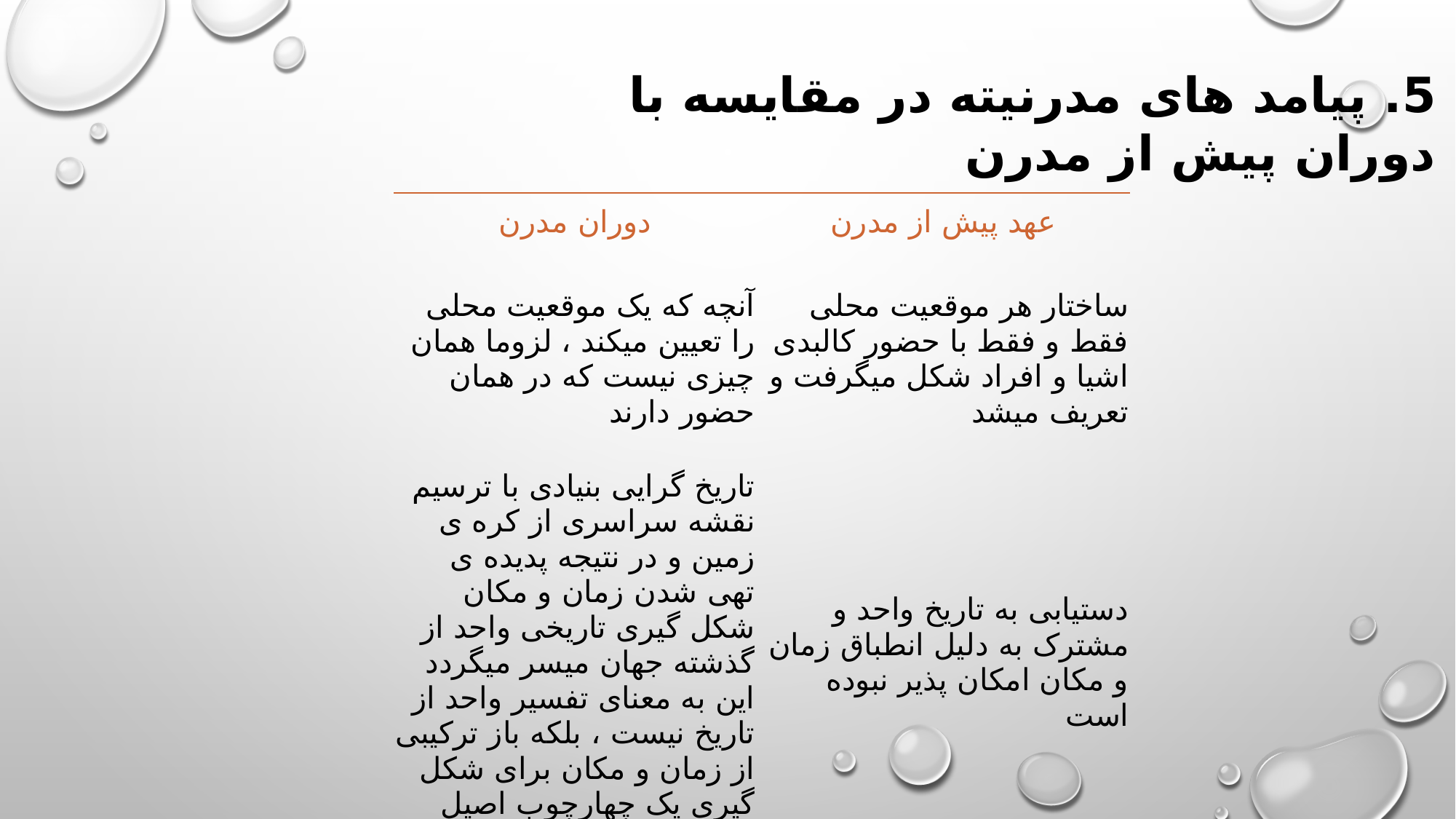

5. پیامد های مدرنیته در مقایسه با دوران پیش از مدرن
| دوران مدرن | عهد پیش از مدرن |
| --- | --- |
| آنچه که یک موقعیت محلی را تعیین میکند ، لزوما همان چیزی نیست که در همان حضور دارند | ساختار هر موقعیت محلی فقط و فقط با حضور کالبدی اشیا و افراد شکل میگرفت و تعریف میشد |
| تاریخ گرایی بنیادی با ترسیم نقشه سراسری از کره ی زمین و در نتیجه پدیده ی تهی شدن زمان و مکان شکل گیری تاریخی واحد از گذشته جهان میسر میگردد این به معنای تفسیر واحد از تاریخ نیست ، بلکه باز ترکیبی از زمان و مکان برای شکل گیری یک چهارچوب اصیل تاریخی - جهانی است | دستیابی به تاریخ واحد و مشترک به دلیل انطباق زمان و مکان امکان پذیر نبوده است |